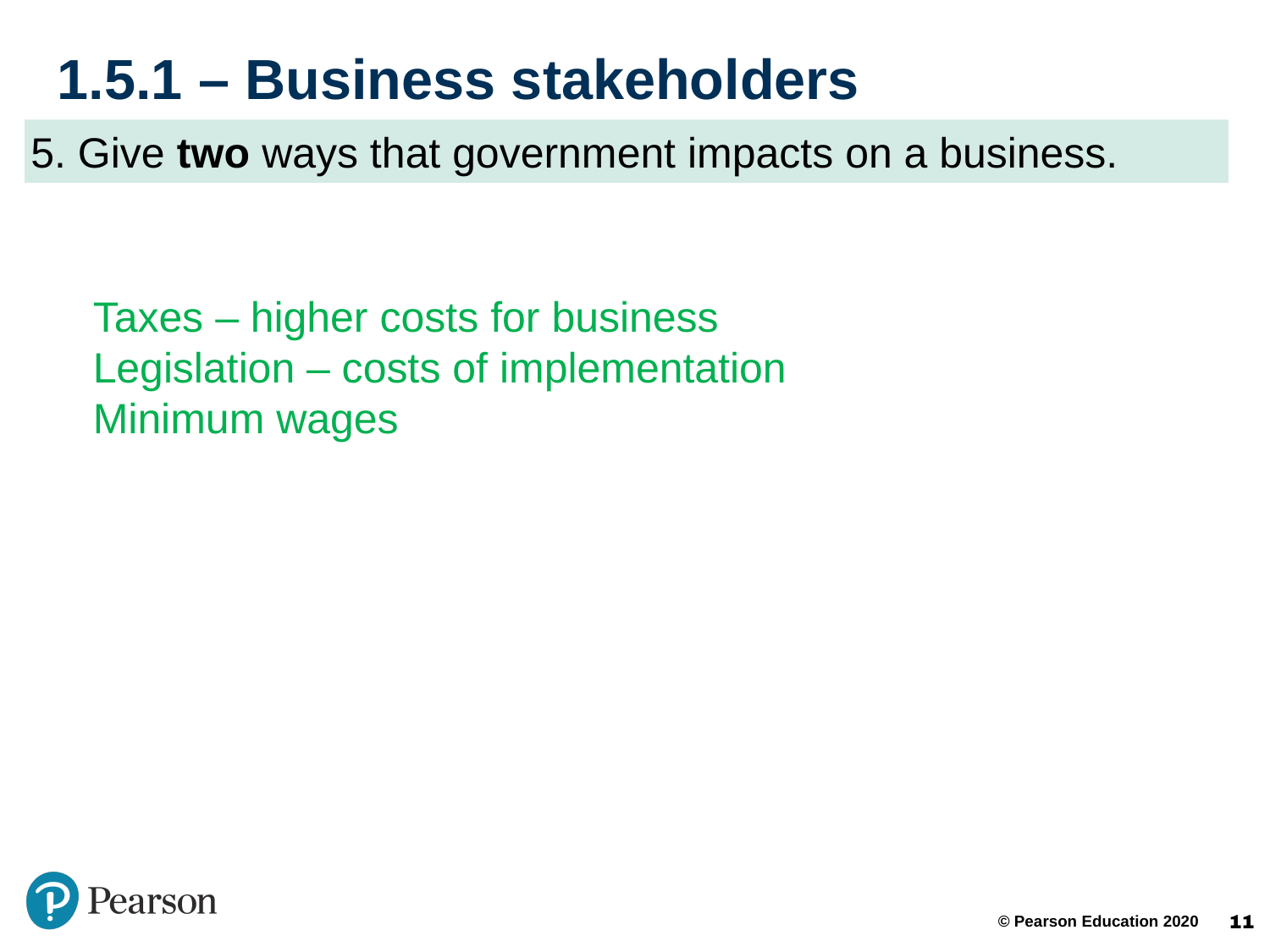

# 1.5.1 – Business stakeholders
5. Give two ways that government impacts on a business.
Taxes – higher costs for business
Legislation – costs of implementation
Minimum wages
11